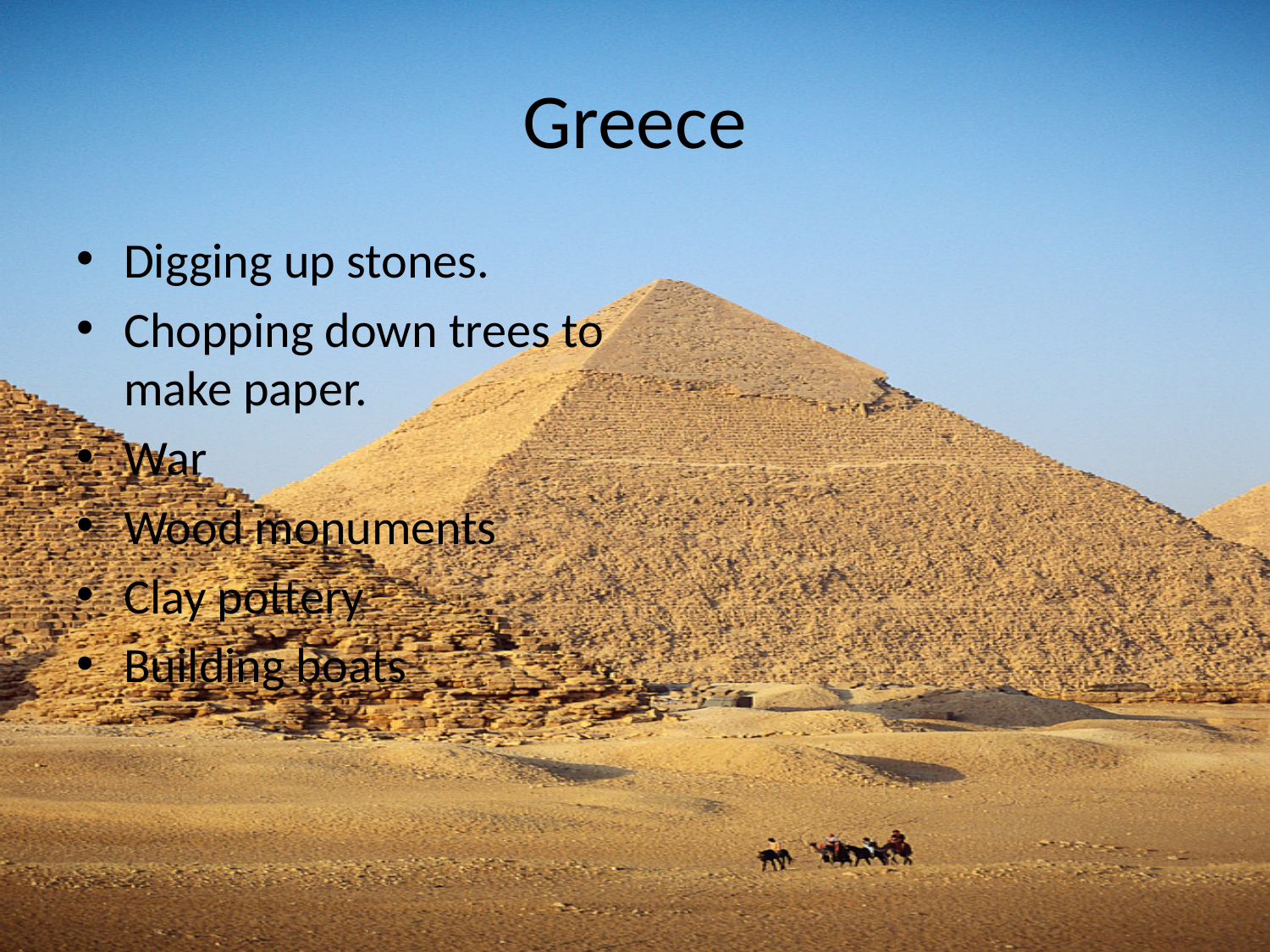

# Greece
Digging up stones.
Chopping down trees to make paper.
War
Wood monuments
Clay pottery
Building boats